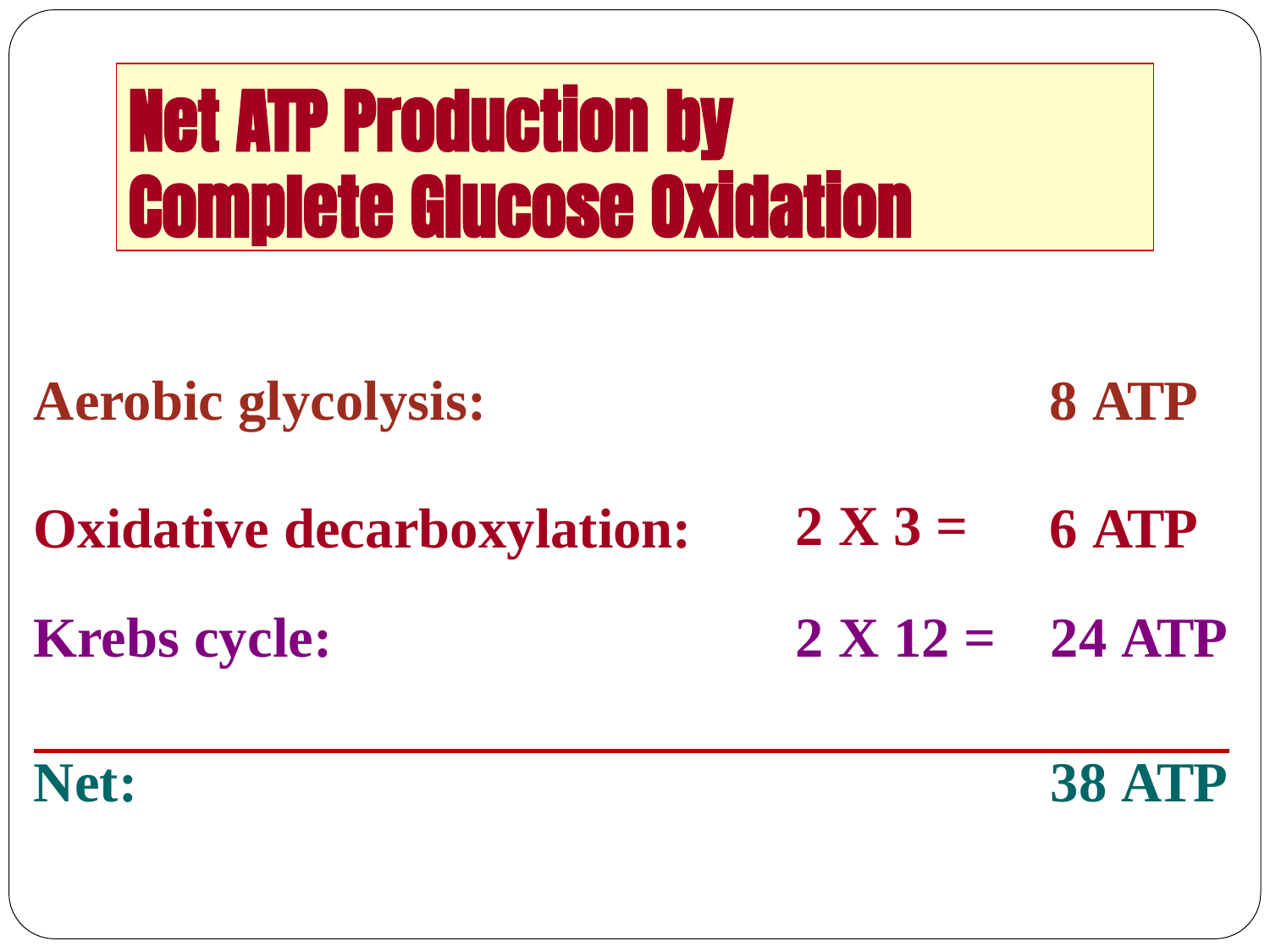

Net ATP Production by
Complete Glucose Oxidation
| Aerobic glycolysis: Oxidative decarboxylation: | 2 X 3 = | 8 ATP 6 ATP |
| --- | --- | --- |
| Krebs cycle: | 2 X 12 = | 24 ATP |
| Net: |  | 38 ATP |